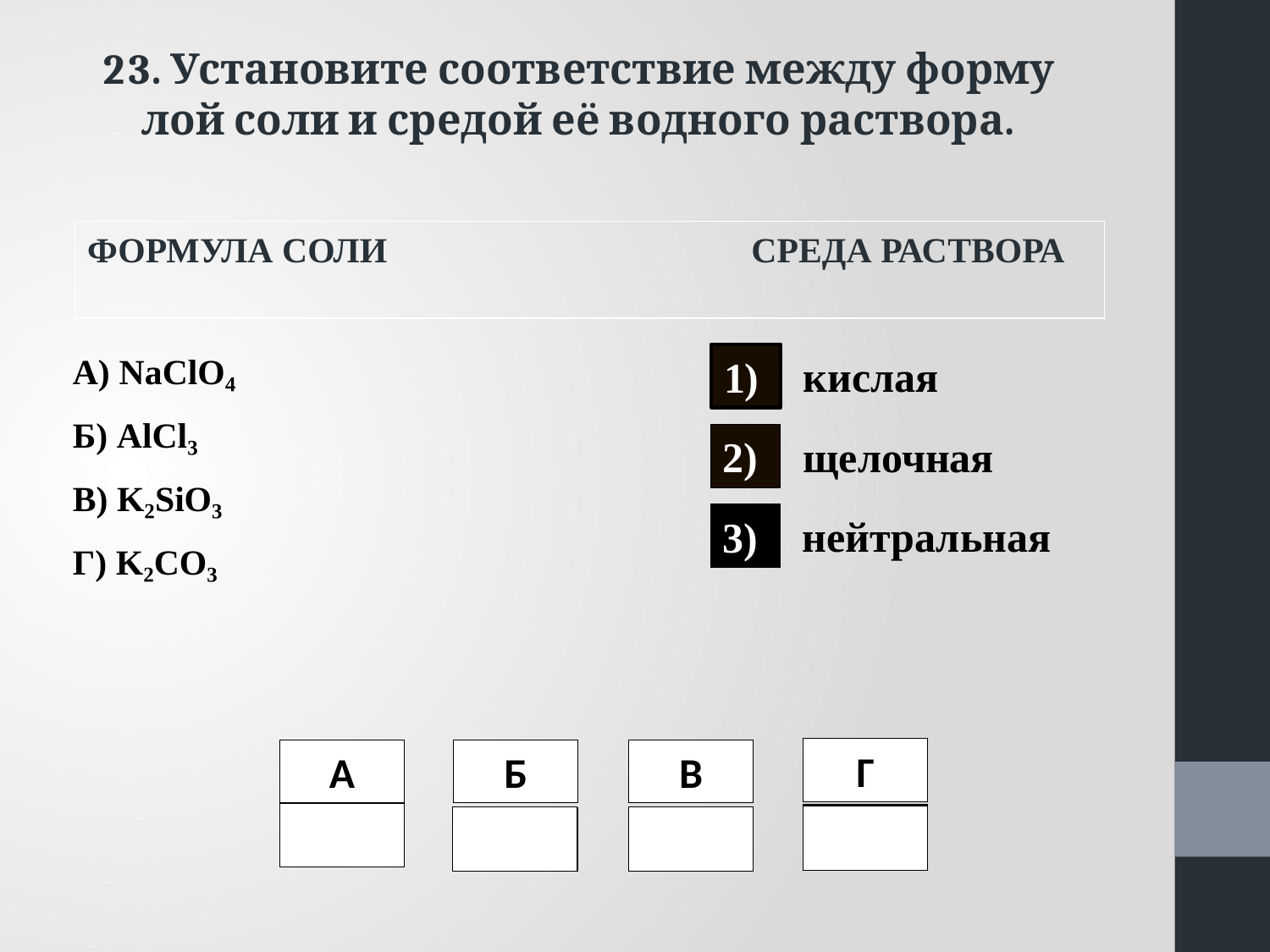

23. Уста­но­ви­те со­от­вет­ствие между фор­му­лой соли и сре­дой её вод­но­го рас­тво­ра.
ФОР­МУ­ЛА СОЛИ                                         СРЕДА РАС­ТВО­РА
А) NaClO₄
Б) AlCl₃
В) K₂SiO₃
Г) K₂CO₃
кис­лая
1)
2)
ще­лоч­ная
ней­траль­ная
3)
Г
В
А
Б

3
2

2
1